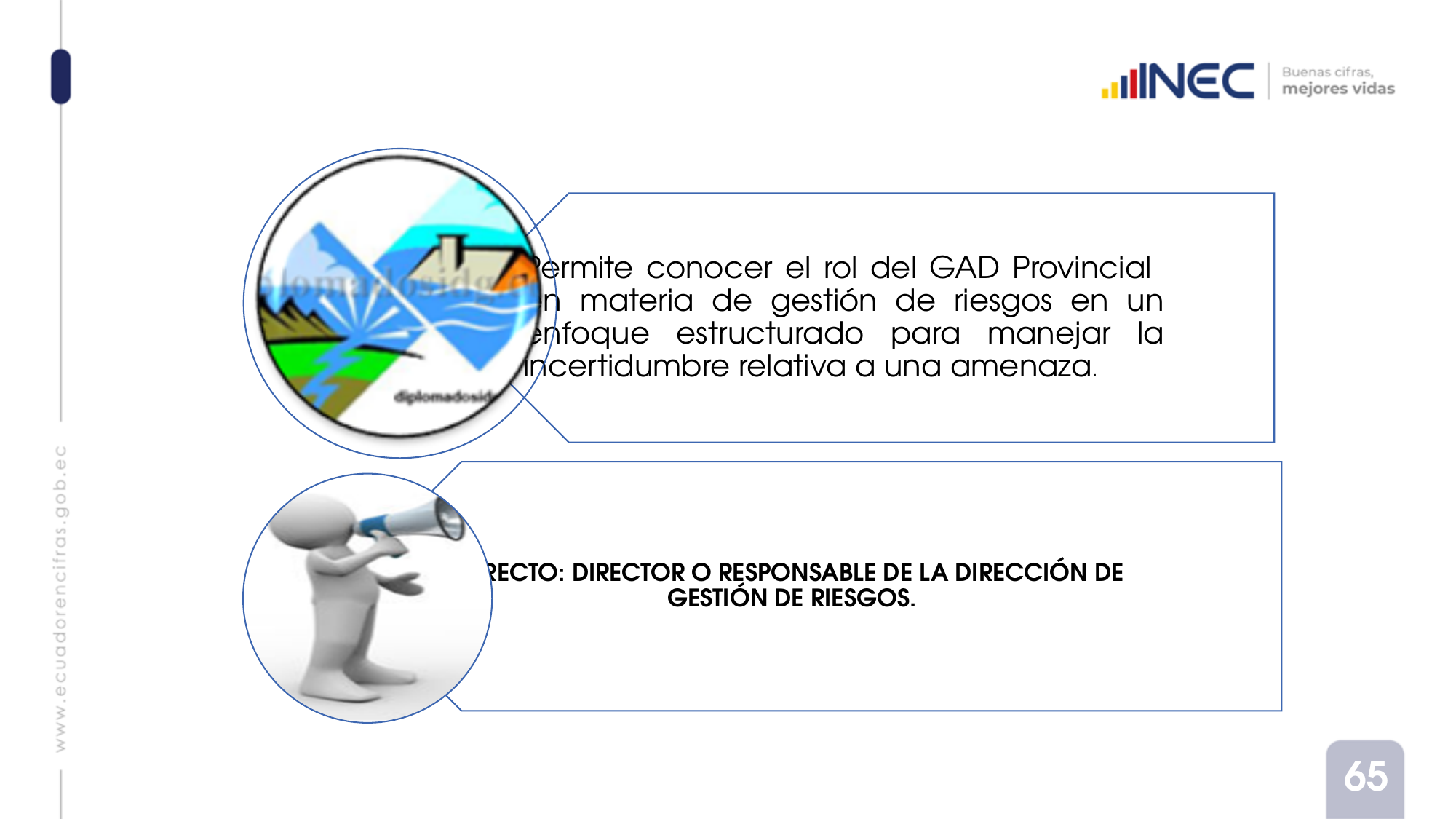

Permite conocer el rol del GAD Provincial  en materia de gestión de riesgos en un enfoque estructurado para manejar la incertidumbre relativa a una amenaza.
DIRECTO: DIRECTOR O RESPONSABLE DE LA DIRECCIÓN DE GESTIÓN DE RIESGOS.
65